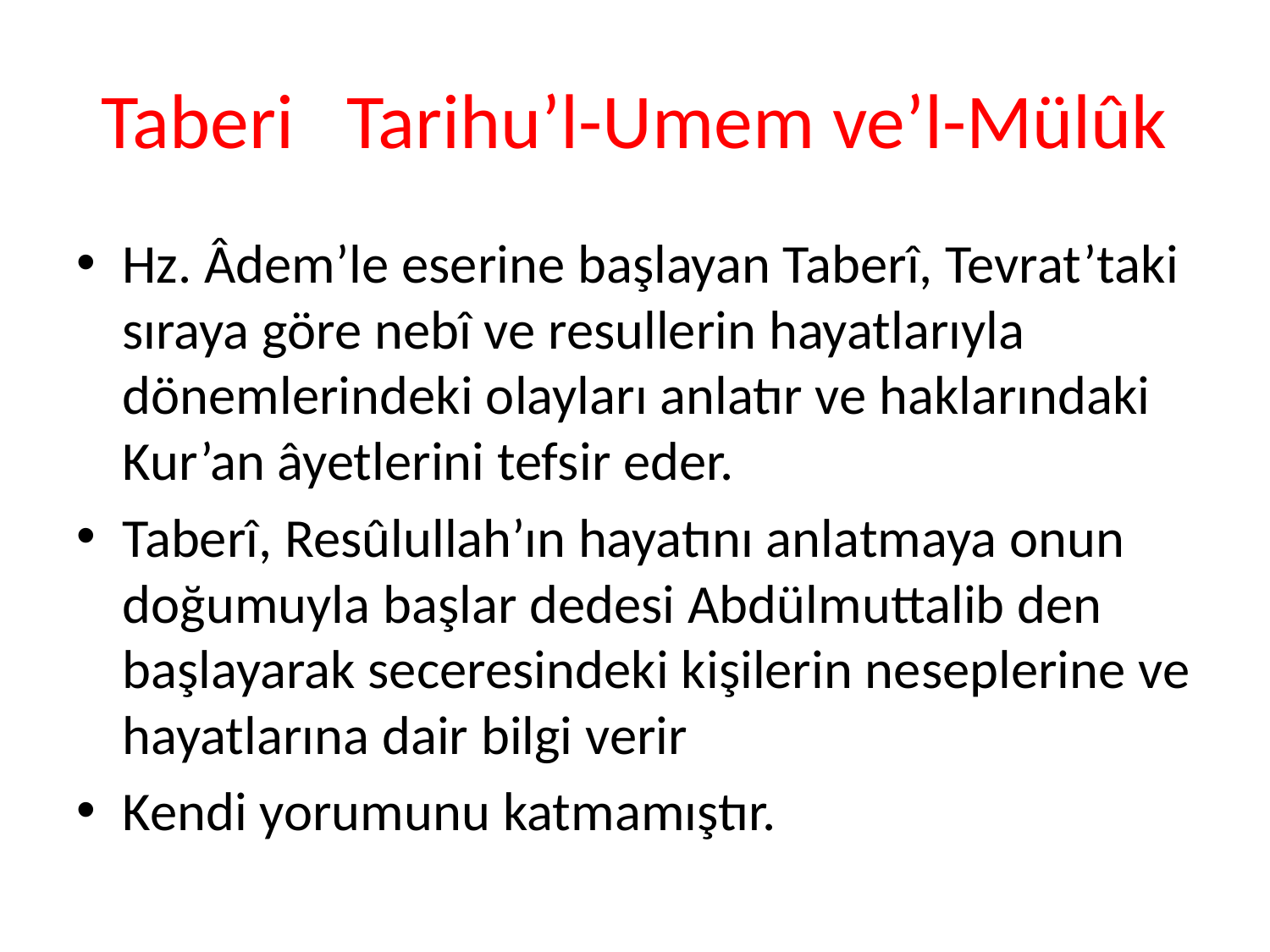

# Taberi   Tarihu’l-Umem ve’l-Mülûk
Hz. Âdem’le eserine başlayan Taberî, Tevrat’taki sıraya göre nebî ve resullerin hayatlarıyla dönemlerindeki olayları anlatır ve haklarındaki Kur’an âyetlerini tefsir eder.
Taberî, Resûlullah’ın hayatını anlatmaya onun doğumuyla başlar dedesi Abdülmuttalib den başlayarak seceresindeki kişilerin neseplerine ve hayatlarına dair bilgi verir
Kendi yorumunu katmamıştır.